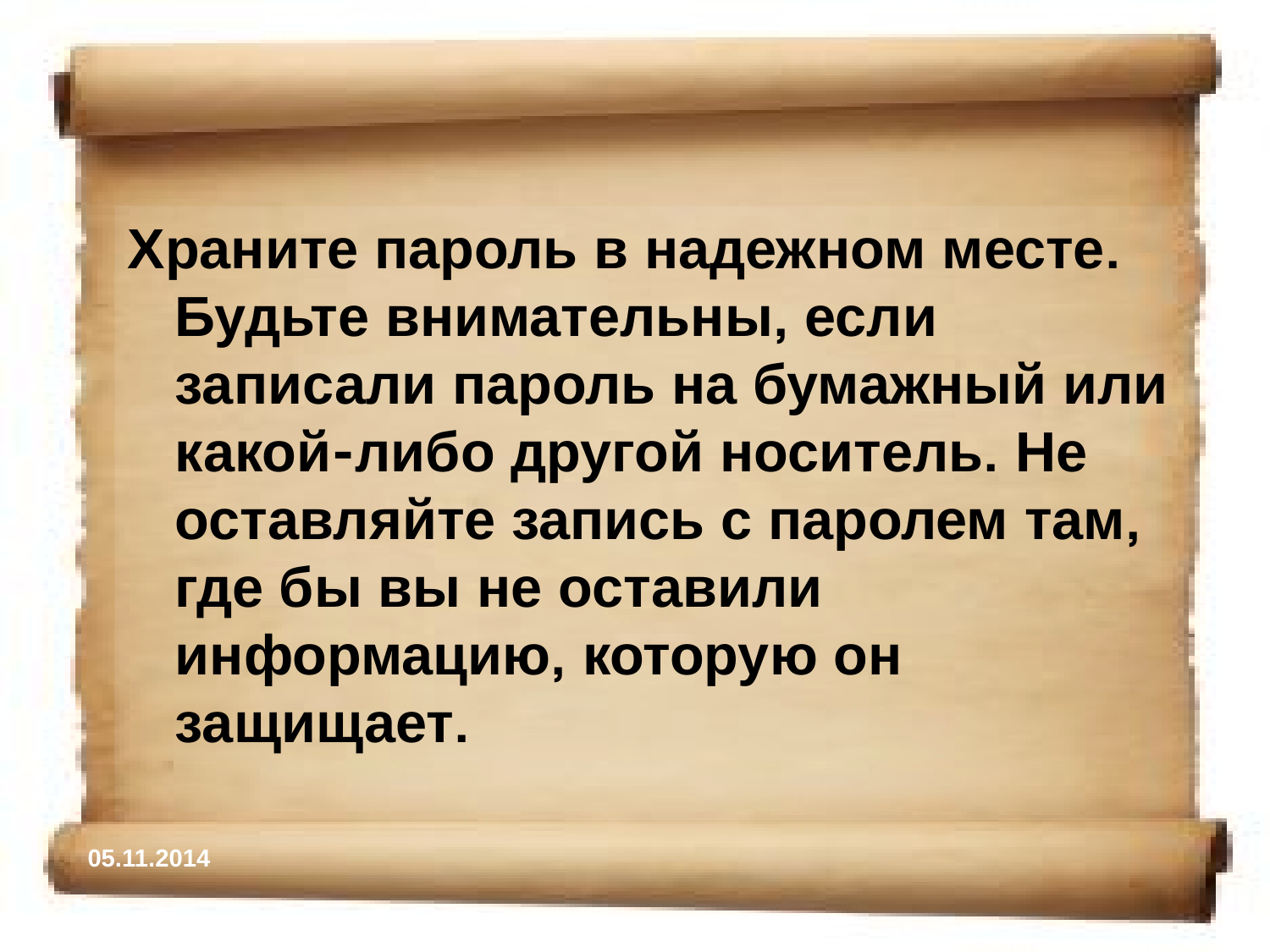

Храните пароль в надежном месте. Будьте внимательны, если записали пароль на бумажный или какой-либо другой носитель. Не оставляйте запись с паролем там, где бы вы не оставили информацию, которую он защищает.
05.11.2014